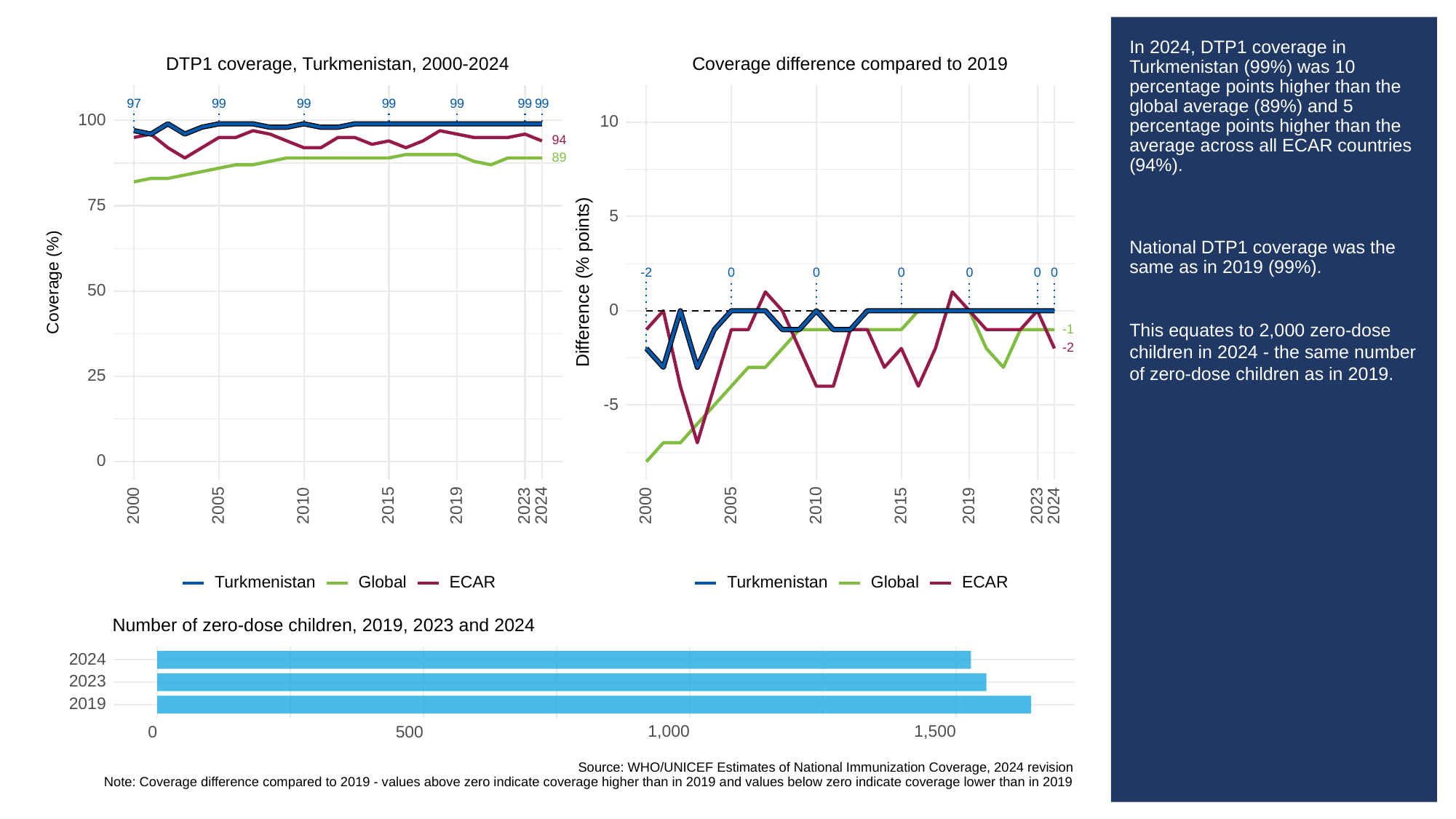

# In 2024, DTP1 coverage in Turkmenistan (99%) was 10 percentage points higher than the global average (89%) and 5 percentage points higher than the average across all ECAR countries (94%).

National DTP1 coverage was the same as in 2019 (99%).

This equates to 2,000 zero-dose children in 2024 - the same number of zero-dose children as in 2019.

Coverage difference compared to 2019
DTP1 coverage, Turkmenistan, 2000-2024

97
99
99
99
99
99
99

100
10

94
89

75

5

0
0
0
0
0
0
-2
Difference (% points)
Coverage (%)

50

0

-1

-2

25

-5

0

2023
2023
2000
2005
2010
2015
2019
2024
2000
2005
2010
2015
2019
2024
Global
ECAR
Global
ECAR
Turkmenistan
Turkmenistan

Number of zero-dose children, 2019, 2023 and 2024

2024

2023

2019

1,000
1,500
0
500
Source: WHO/UNICEF Estimates of National Immunization Coverage, 2024 revision
Note: Coverage difference compared to 2019 - values above zero indicate coverage higher than in 2019 and values below zero indicate coverage lower than in 2019